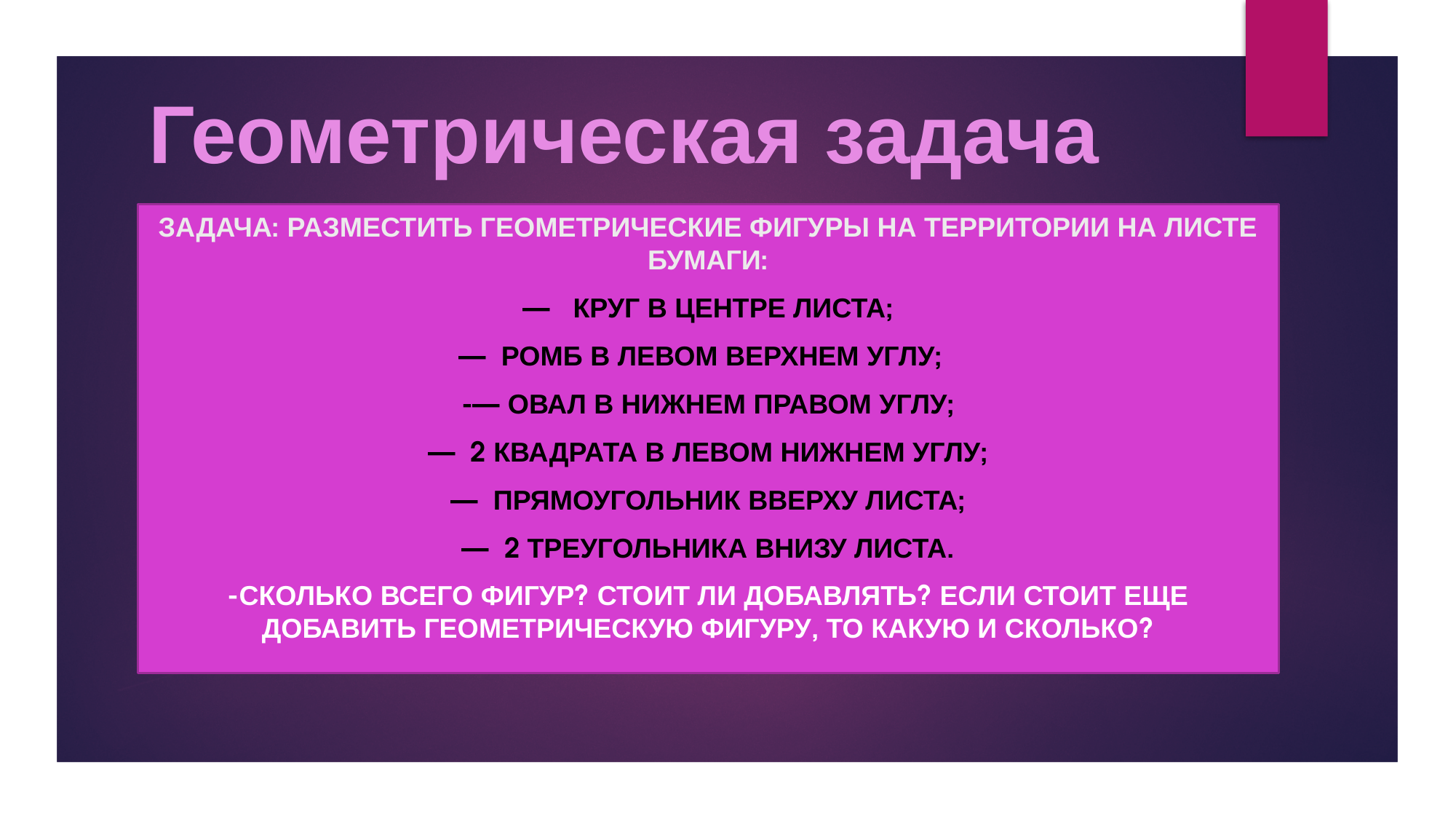

# Геометрическая задача
Задача: разместить геометрические фигуры на территории на листе бумаги:
—   круг в центре листа;
—  ромб в левом верхнем углу;
-— овал в нижнем правом углу;
—  2 квадрата в левом нижнем углу;
—  прямоугольник вверху листа;
—  2 треугольника внизу листа.
-Сколько всего фигур? Стоит ли добавлять? Если стоит еще добавить геометрическую фигуру, то какую и сколько?